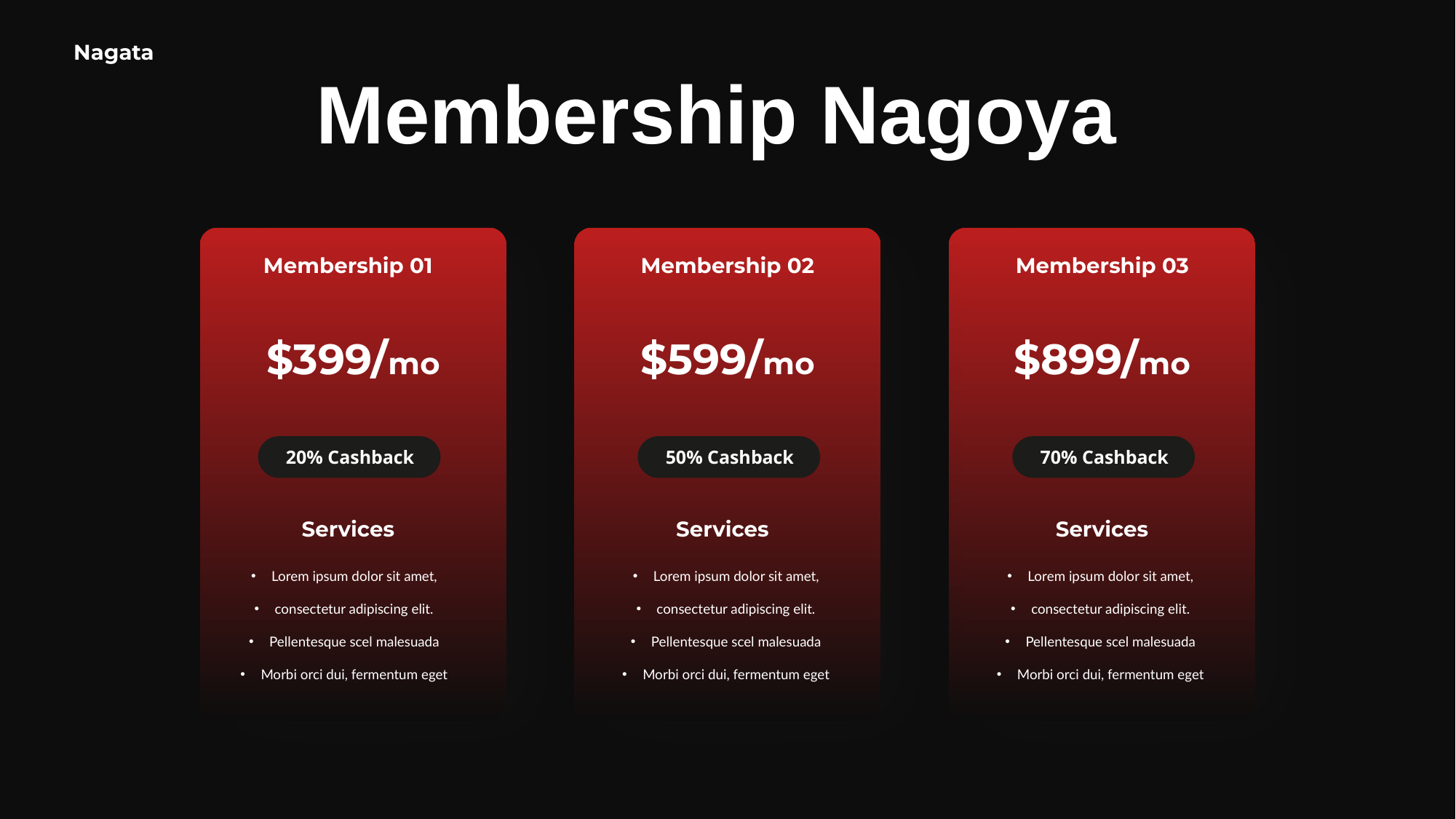

Nagata
Membership Nagoya

Membership 01
Membership 02
Membership 03
$399/mo
$599/mo
$899/mo

20% Cashback
50% Cashback
70% Cashback
Services
Services
Services
Lorem ipsum dolor sit amet,
consectetur adipiscing elit.
Pellentesque scel malesuada
Morbi orci dui, fermentum eget
Lorem ipsum dolor sit amet,
consectetur adipiscing elit.
Pellentesque scel malesuada
Morbi orci dui, fermentum eget
Lorem ipsum dolor sit amet,
consectetur adipiscing elit.
Pellentesque scel malesuada
Morbi orci dui, fermentum eget